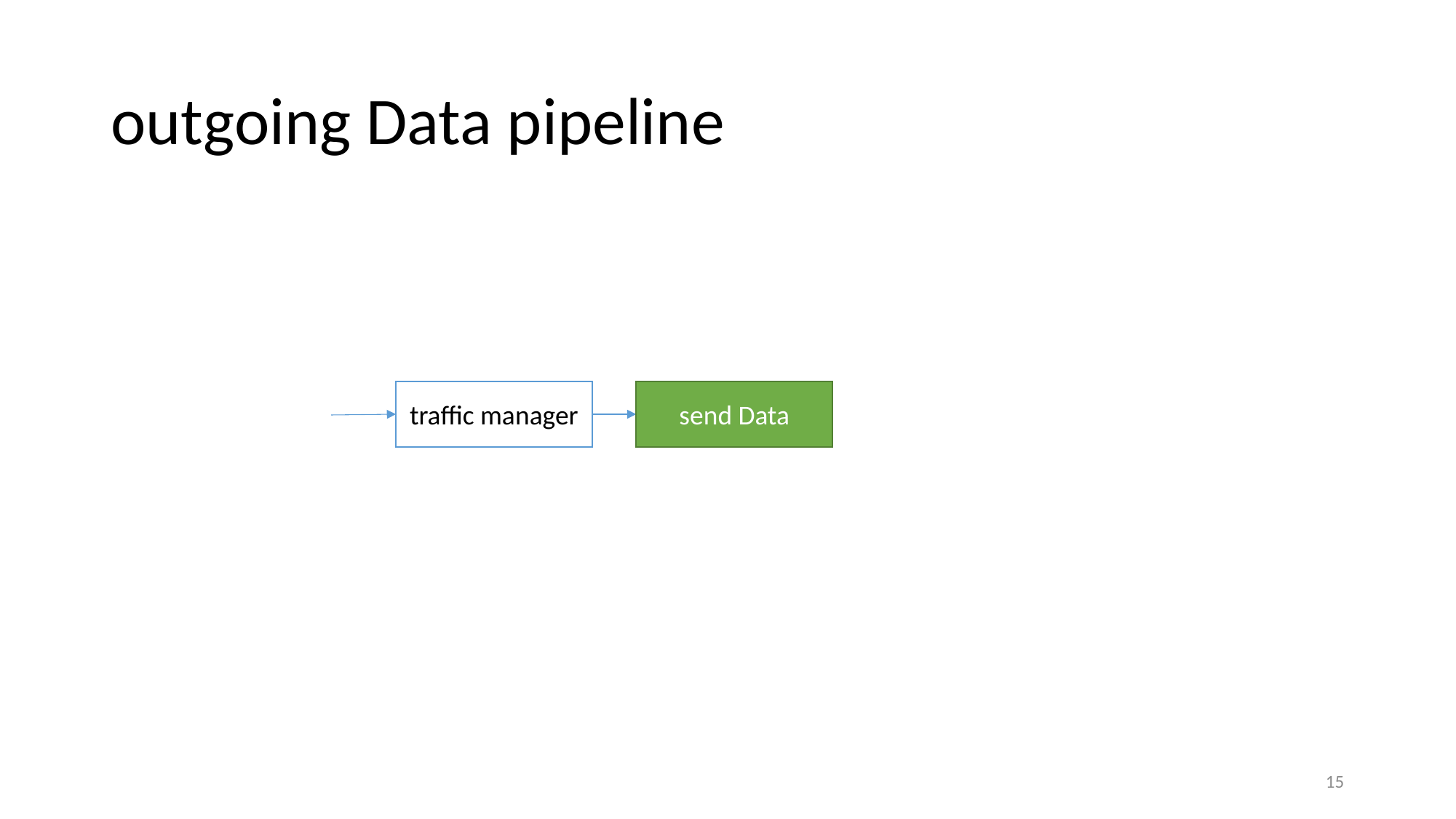

# outgoing Data pipeline
traffic manager
send Data
15